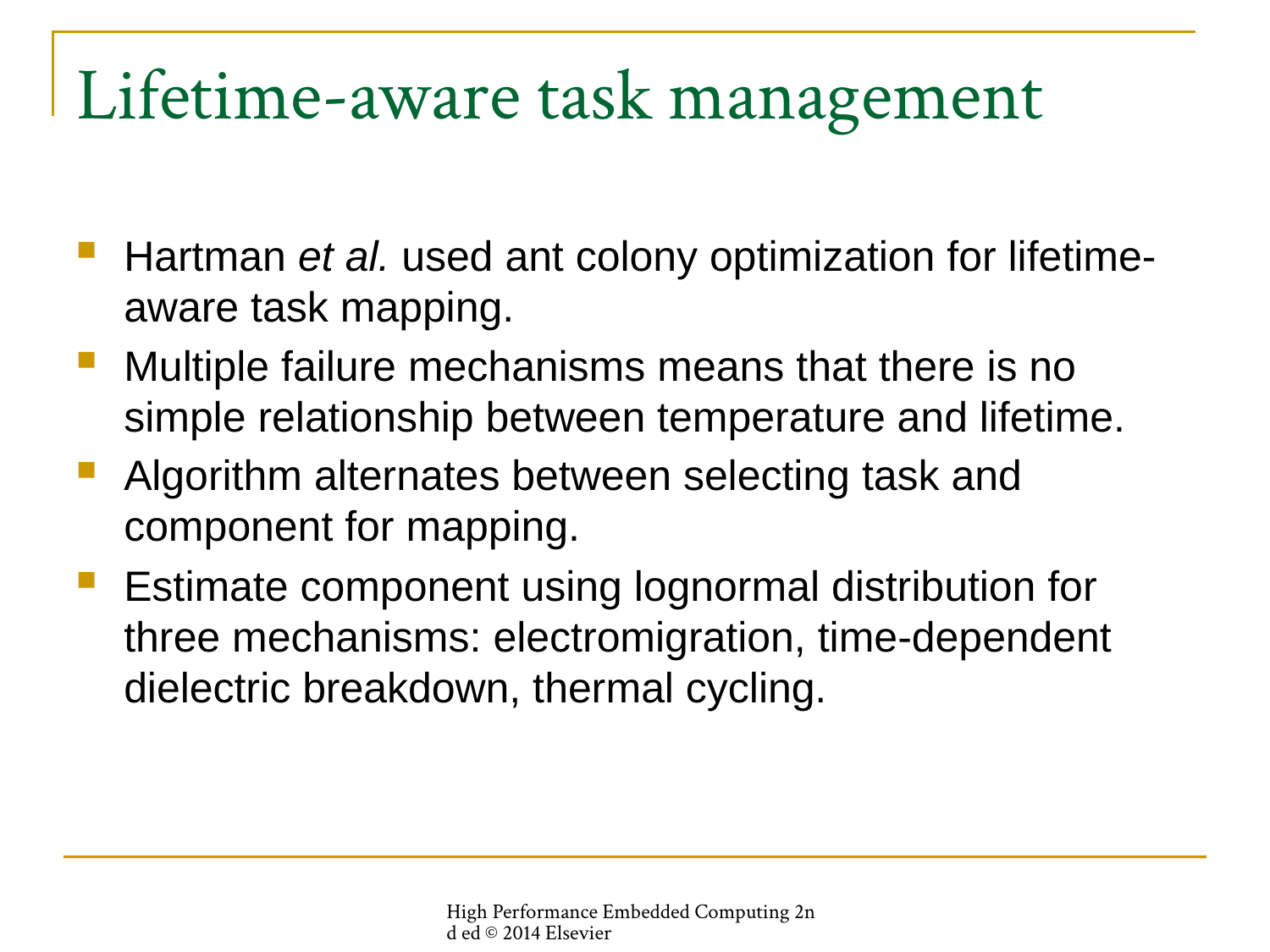

# Lifetime-aware task management
Hartman et al. used ant colony optimization for lifetime-aware task mapping.
Multiple failure mechanisms means that there is no simple relationship between temperature and lifetime.
Algorithm alternates between selecting task and component for mapping.
Estimate component using lognormal distribution for three mechanisms: electromigration, time-dependent dielectric breakdown, thermal cycling.
High Performance Embedded Computing 2nd ed © 2014 Elsevier